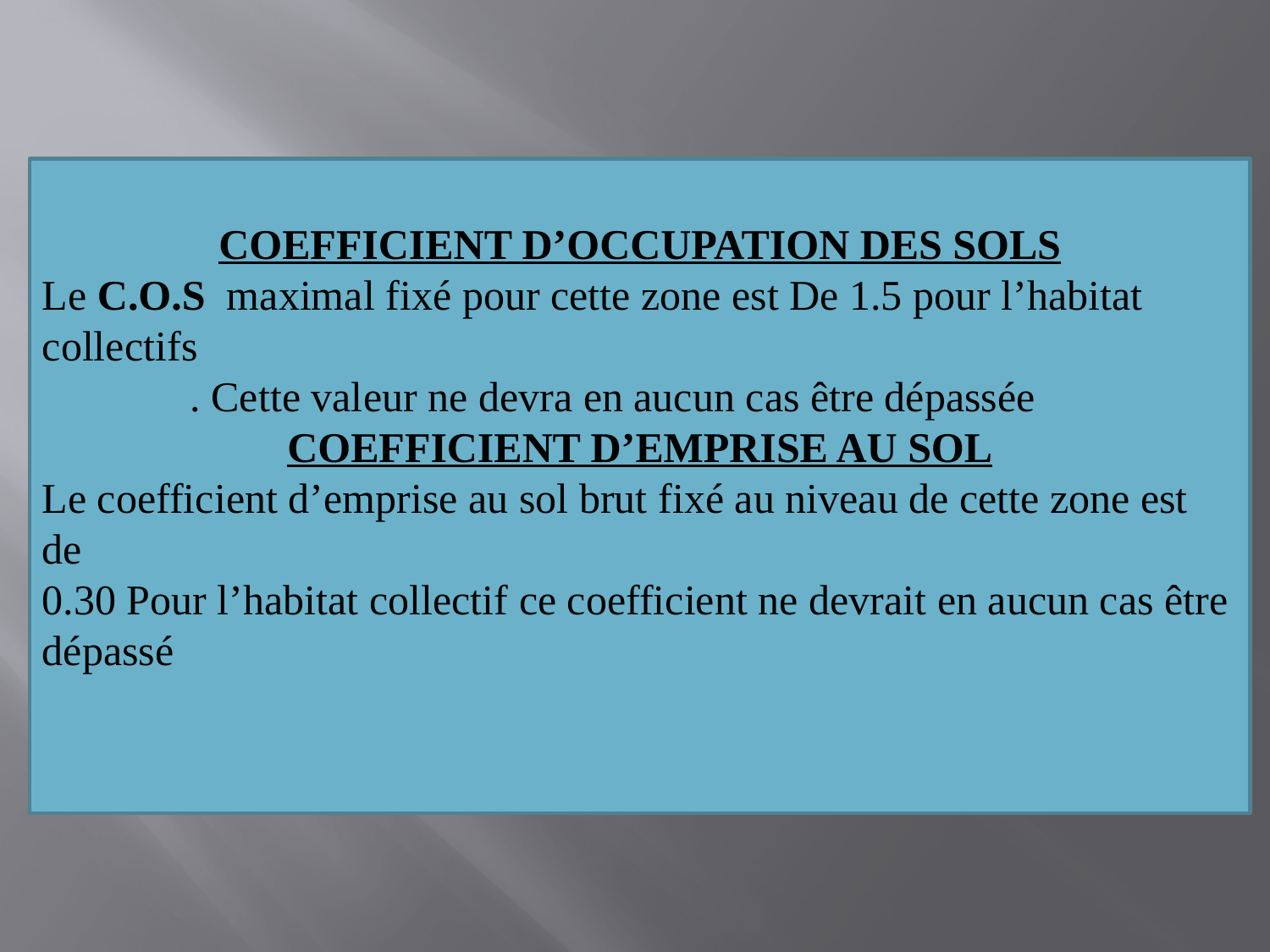

COEFFICIENT D’OCCUPATION DES SOLS
Le C.O.S  maximal fixé pour cette zone est De 1.5 pour l’habitat collectifs
              . Cette valeur ne devra en aucun cas être dépassée
COEFFICIENT D’EMPRISE AU SOL
Le coefficient d’emprise au sol brut fixé au niveau de cette zone est de
0.30 Pour l’habitat collectif ce coefficient ne devrait en aucun cas être dépassé